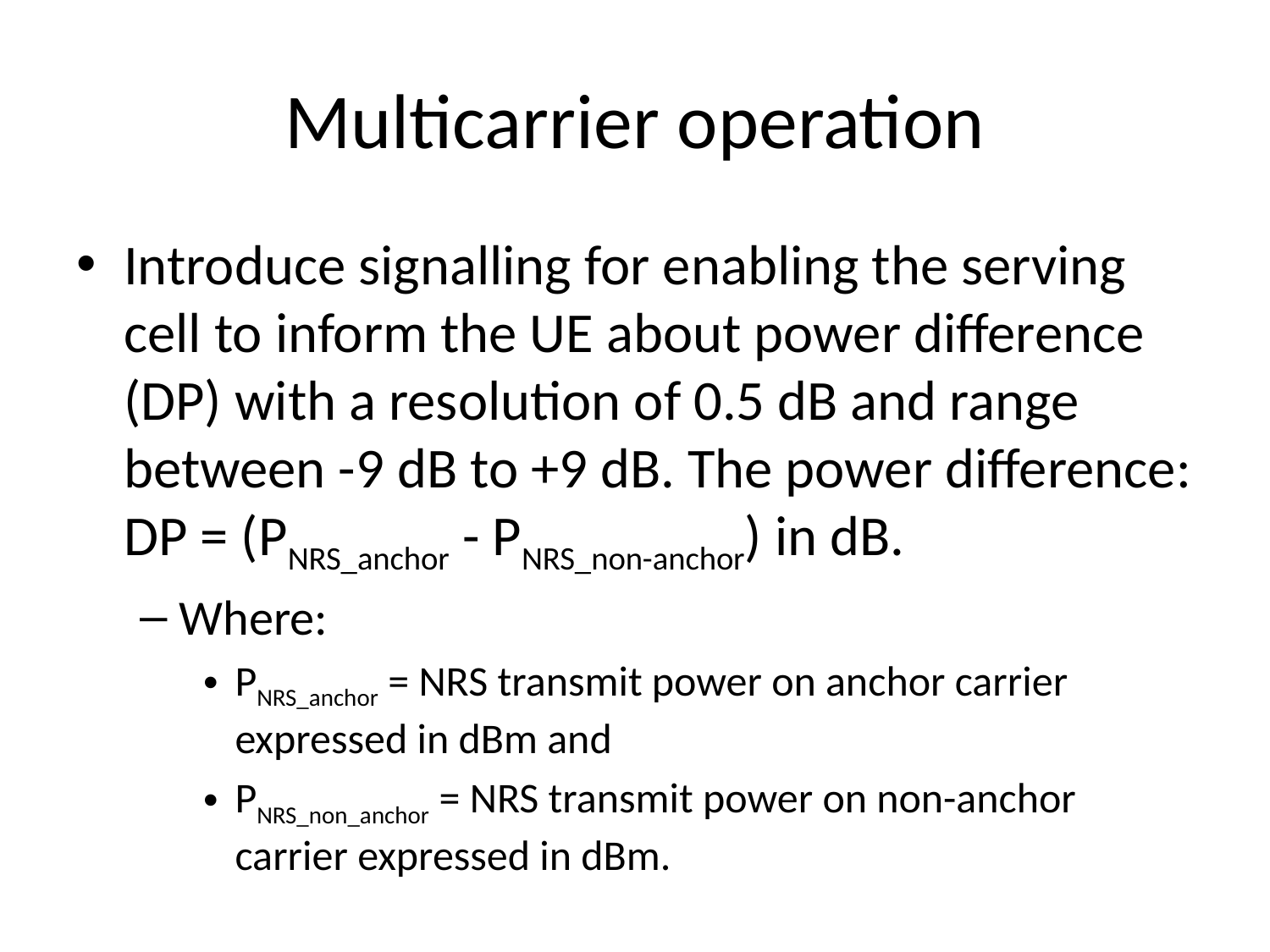

# Multicarrier operation
Introduce signalling for enabling the serving cell to inform the UE about power difference (DP) with a resolution of 0.5 dB and range between -9 dB to +9 dB. The power difference: DP = (PNRS_anchor - PNRS_non-anchor) in dB.
Where:
PNRS_anchor = NRS transmit power on anchor carrier expressed in dBm and
PNRS_non_anchor = NRS transmit power on non-anchor carrier expressed in dBm.